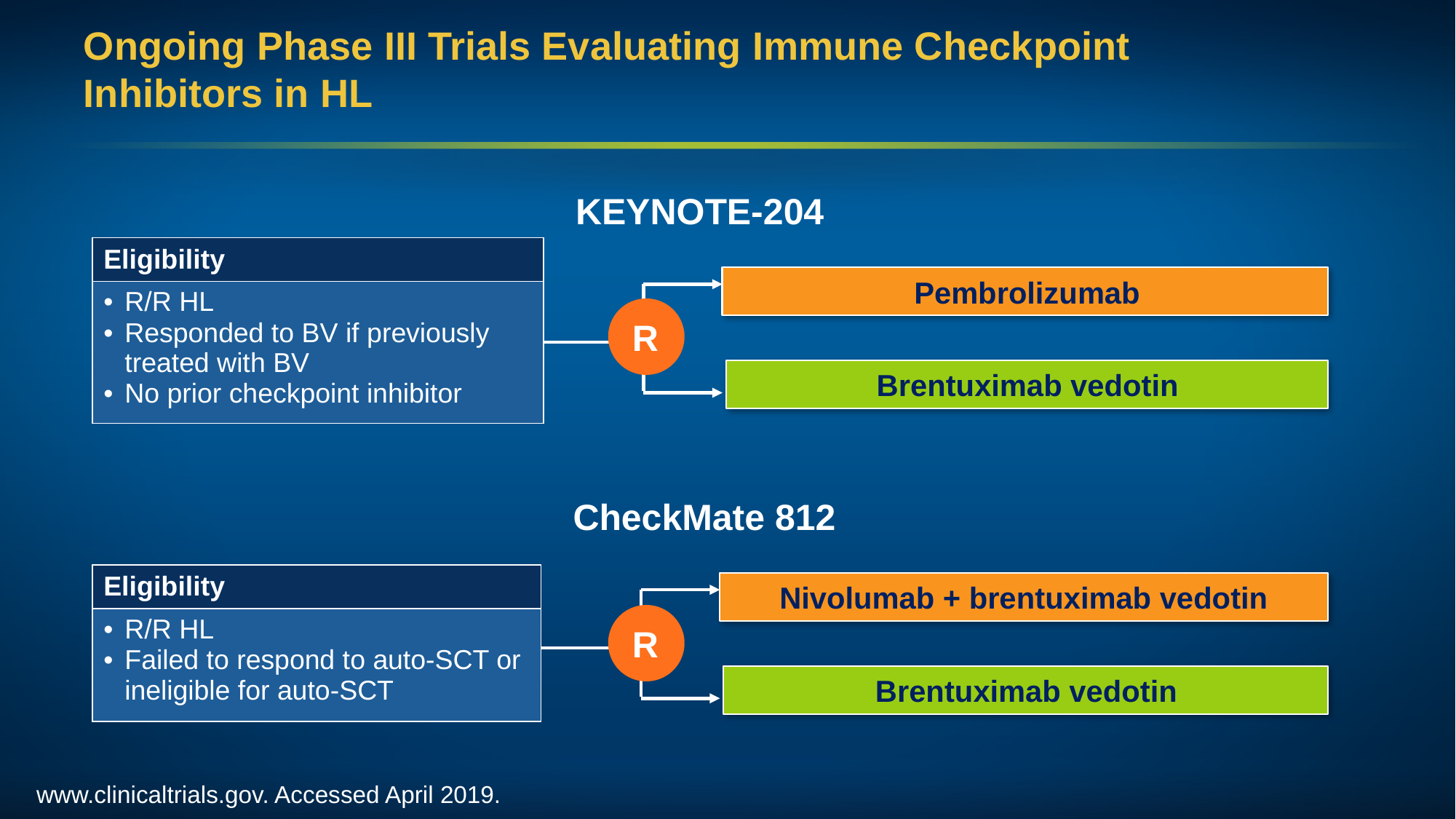

# Ongoing Phase III Trials Evaluating Immune Checkpoint Inhibitors in HL
KEYNOTE-204
| Eligibility |
| --- |
| R/R HL Responded to BV if previously treated with BV No prior checkpoint inhibitor |

Pembrolizumab

R

Brentuximab vedotin
CheckMate 812
| Eligibility |
| --- |
| R/R HL Failed to respond to auto-SCT or ineligible for auto-SCT |
Nivolumab + brentuximab vedotin

R

Brentuximab vedotin
www.clinicaltrials.gov. Accessed April 2019.